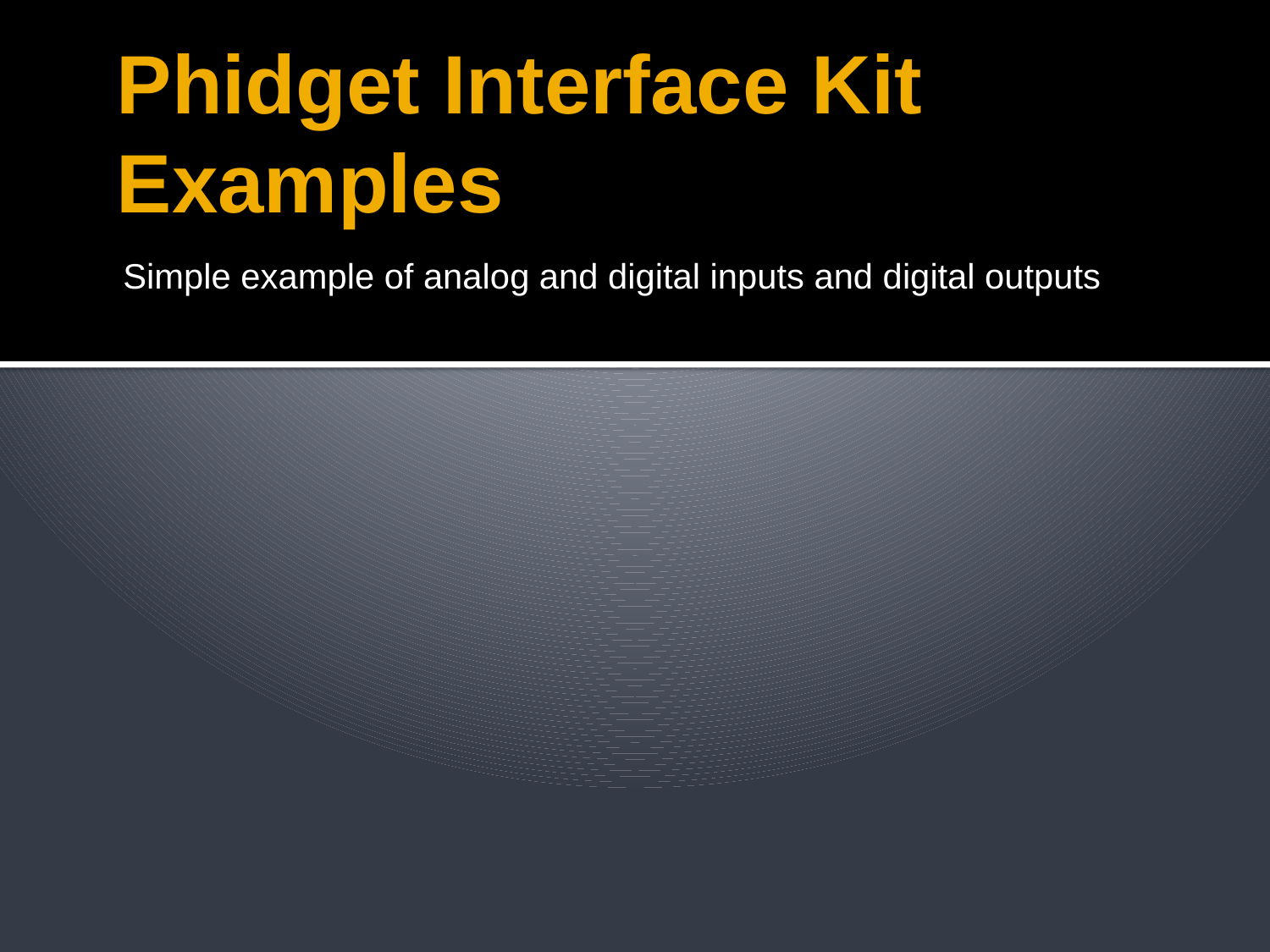

# Phidget Interface Kit Examples
Simple example of analog and digital inputs and digital outputs